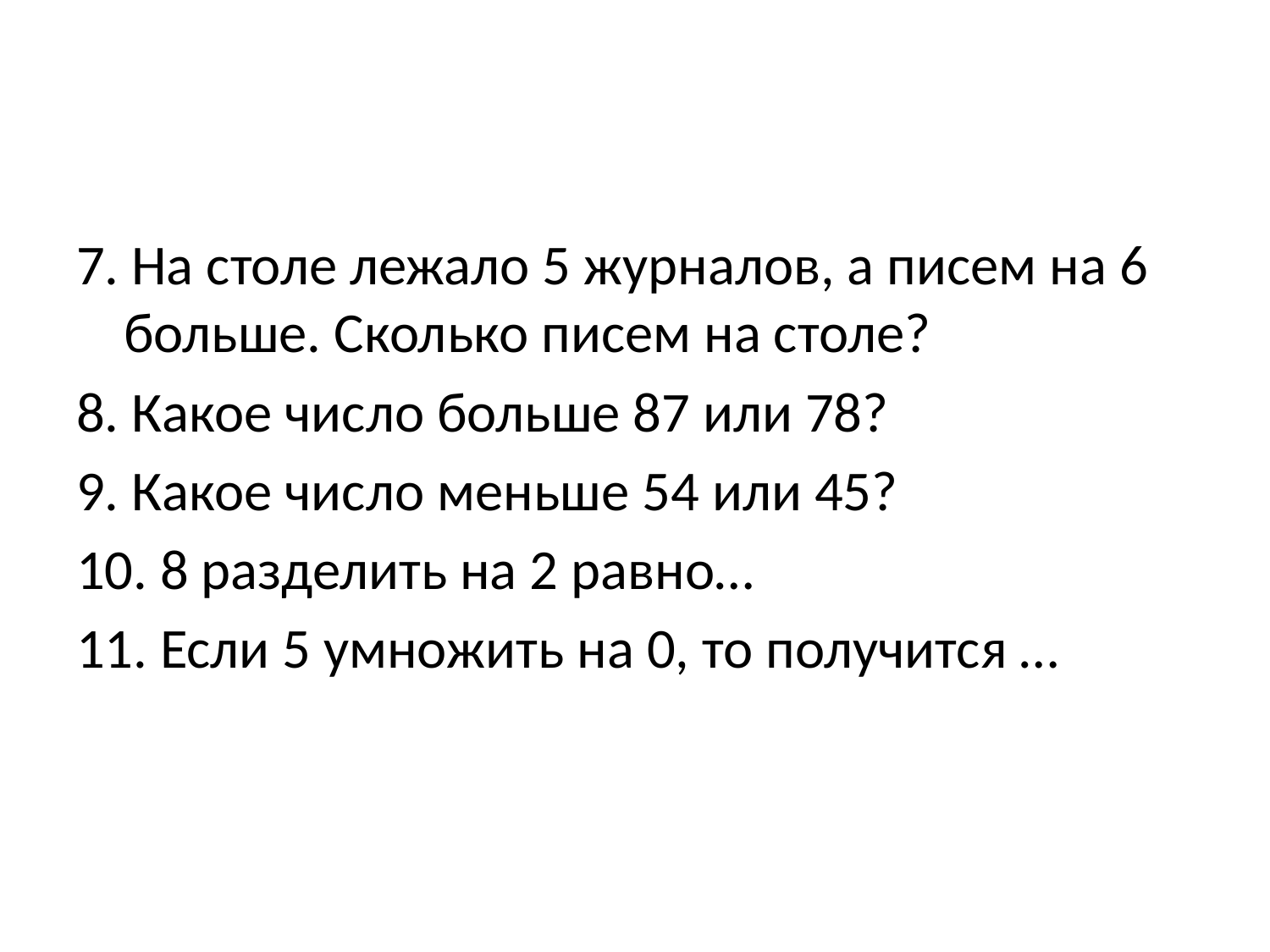

#
7. На столе лежало 5 журналов, а писем на 6 больше. Сколько писем на столе?
8. Какое число больше 87 или 78?
9. Какое число меньше 54 или 45?
10. 8 разделить на 2 равно…
11. Если 5 умножить на 0, то получится …